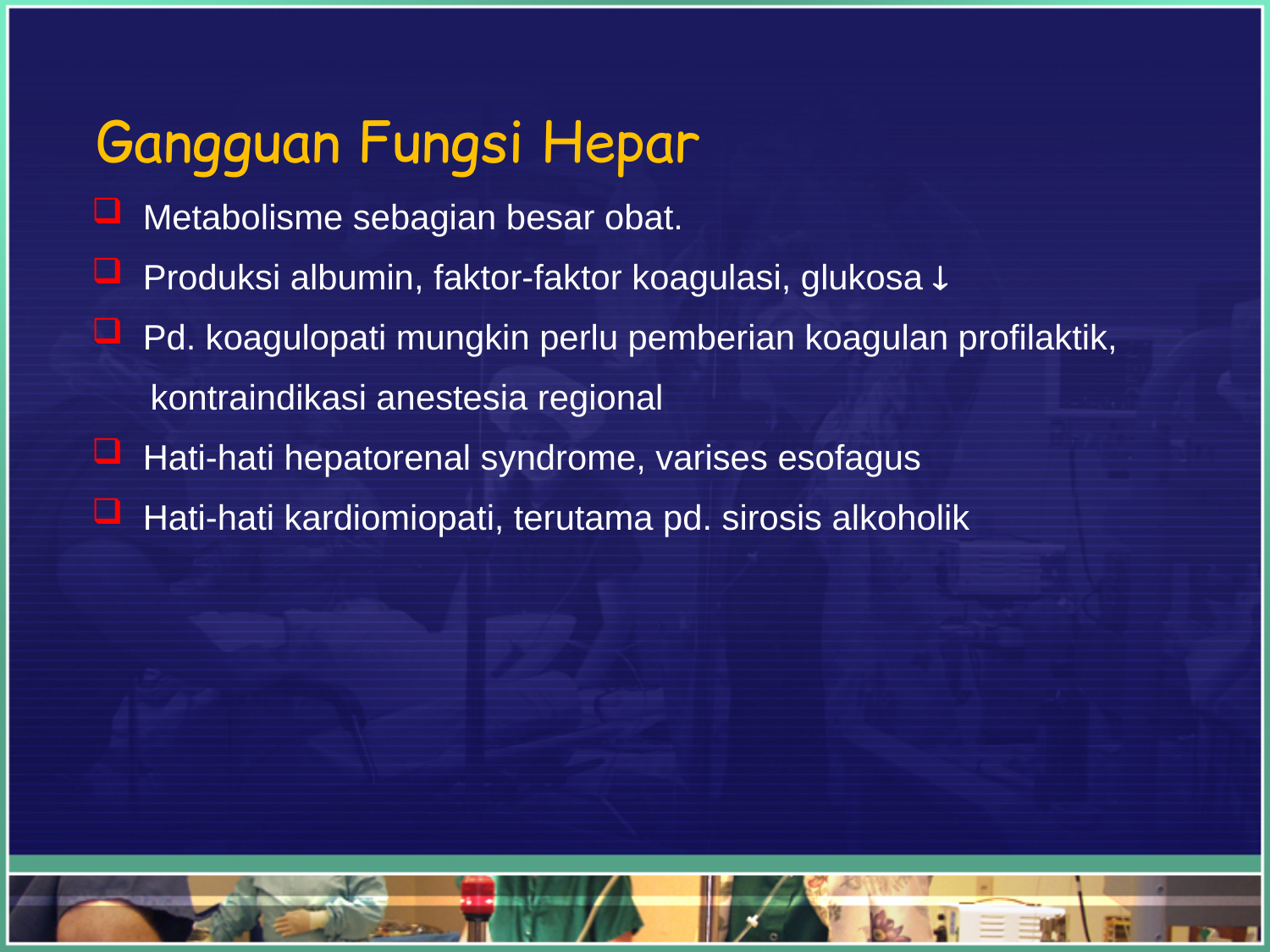

# Gangguan Fungsi Hepar
  Metabolisme sebagian besar obat.
  Produksi albumin, faktor-faktor koagulasi, glukosa ↓
  Pd. koagulopati mungkin perlu pemberian koagulan profilaktik,
      kontraindikasi anestesia regional
  Hati-hati hepatorenal syndrome, varises esofagus
  Hati-hati kardiomiopati, terutama pd. sirosis alkoholik